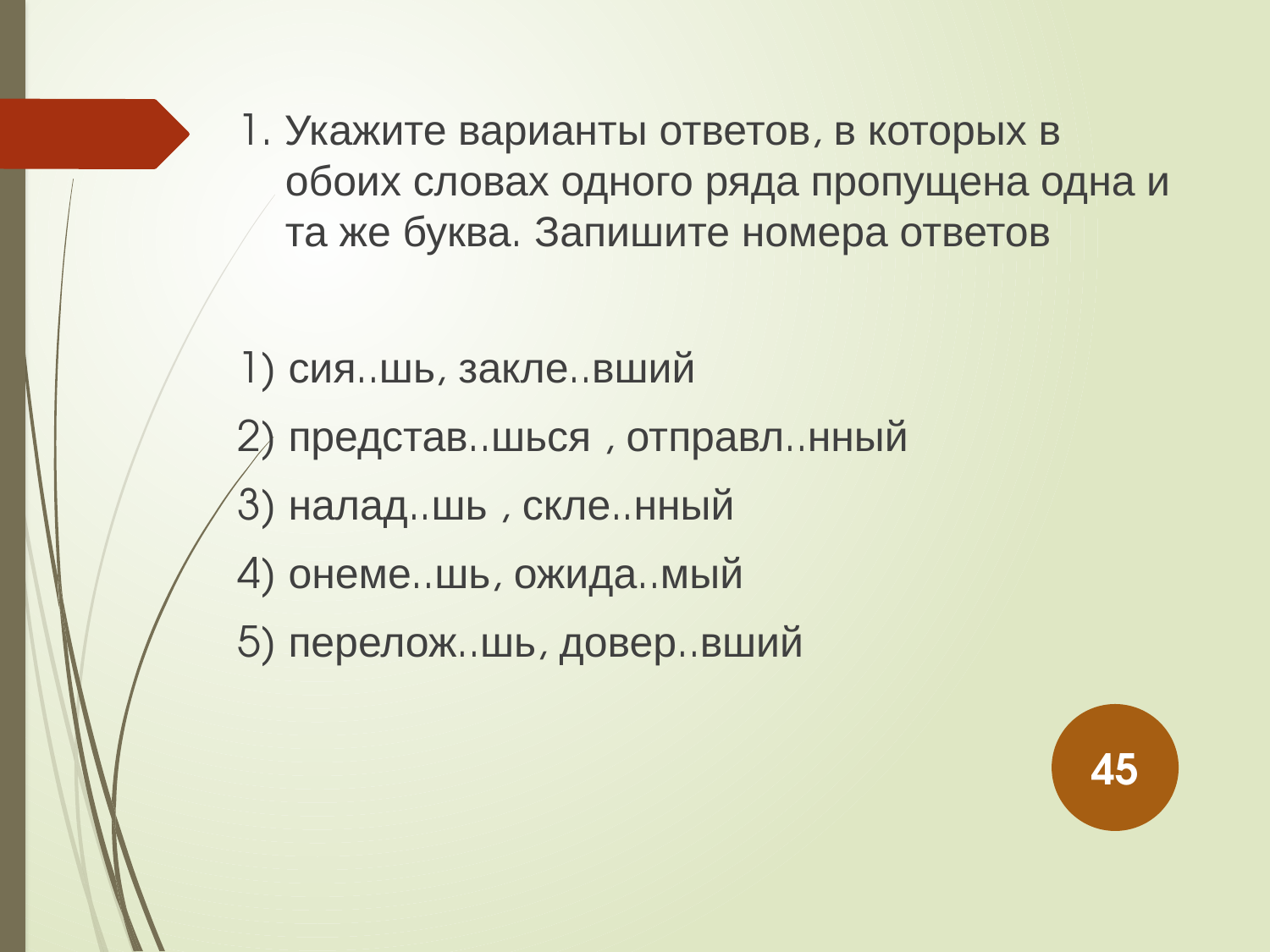

1. Укажите варианты ответов, в которых в обоих словах одного ряда пропущена одна и та же буква. Запишите номера ответов

1) сия..шь, закле..вший
2) представ..шься , отправл..нный
3) налад..шь , скле..нный
4) онеме..шь, ожида..мый
5) перелож..шь, довер..вший
45